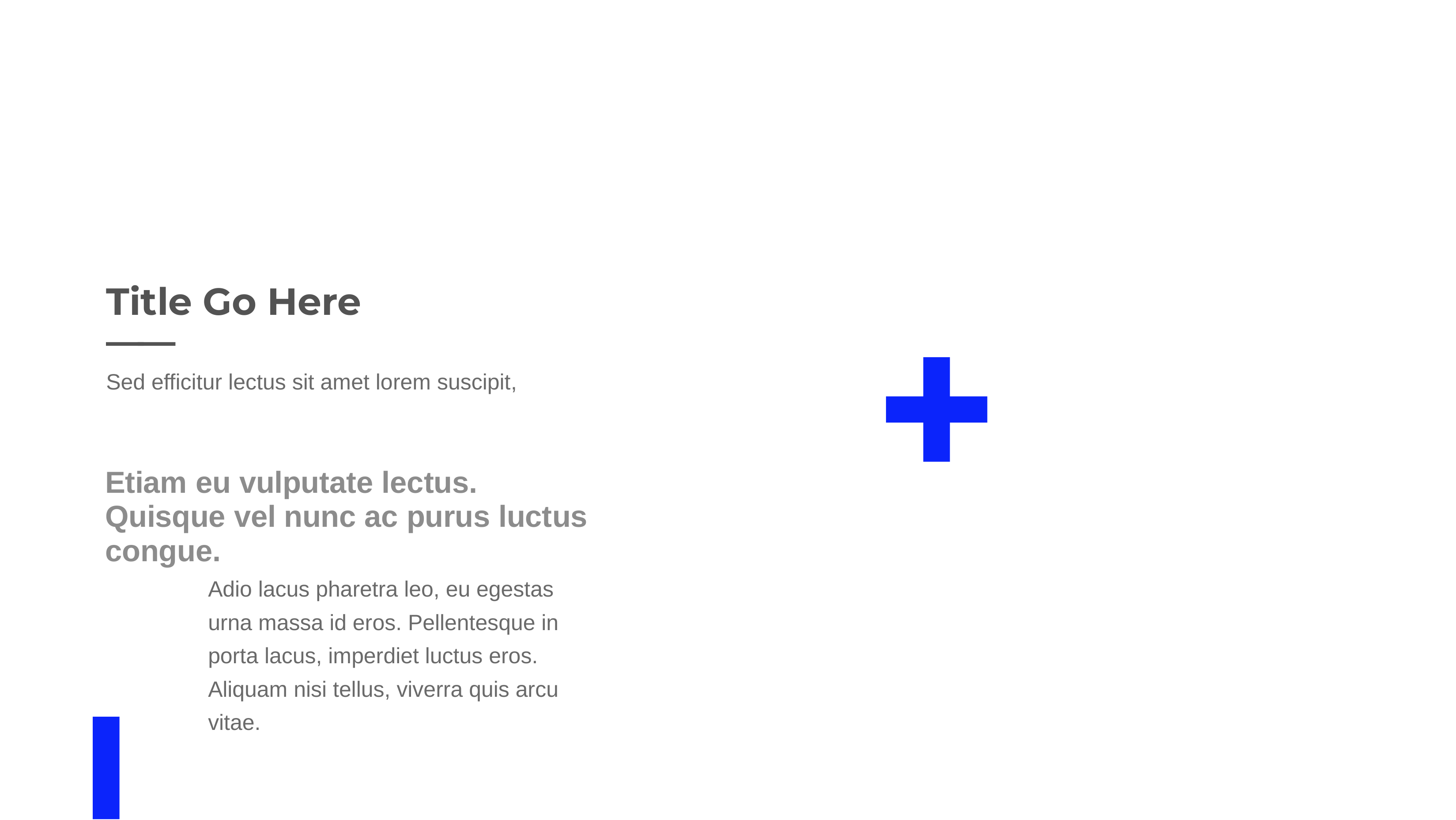

Title Go Here
——

Sed efficitur lectus sit amet lorem suscipit,

Etiam eu vulputate lectus. Quisque vel nunc ac purus luctus congue.
Adio lacus pharetra leo, eu egestas urna massa id eros. Pellentesque in porta lacus, imperdiet luctus eros. Aliquam nisi tellus, viverra quis arcu vitae.